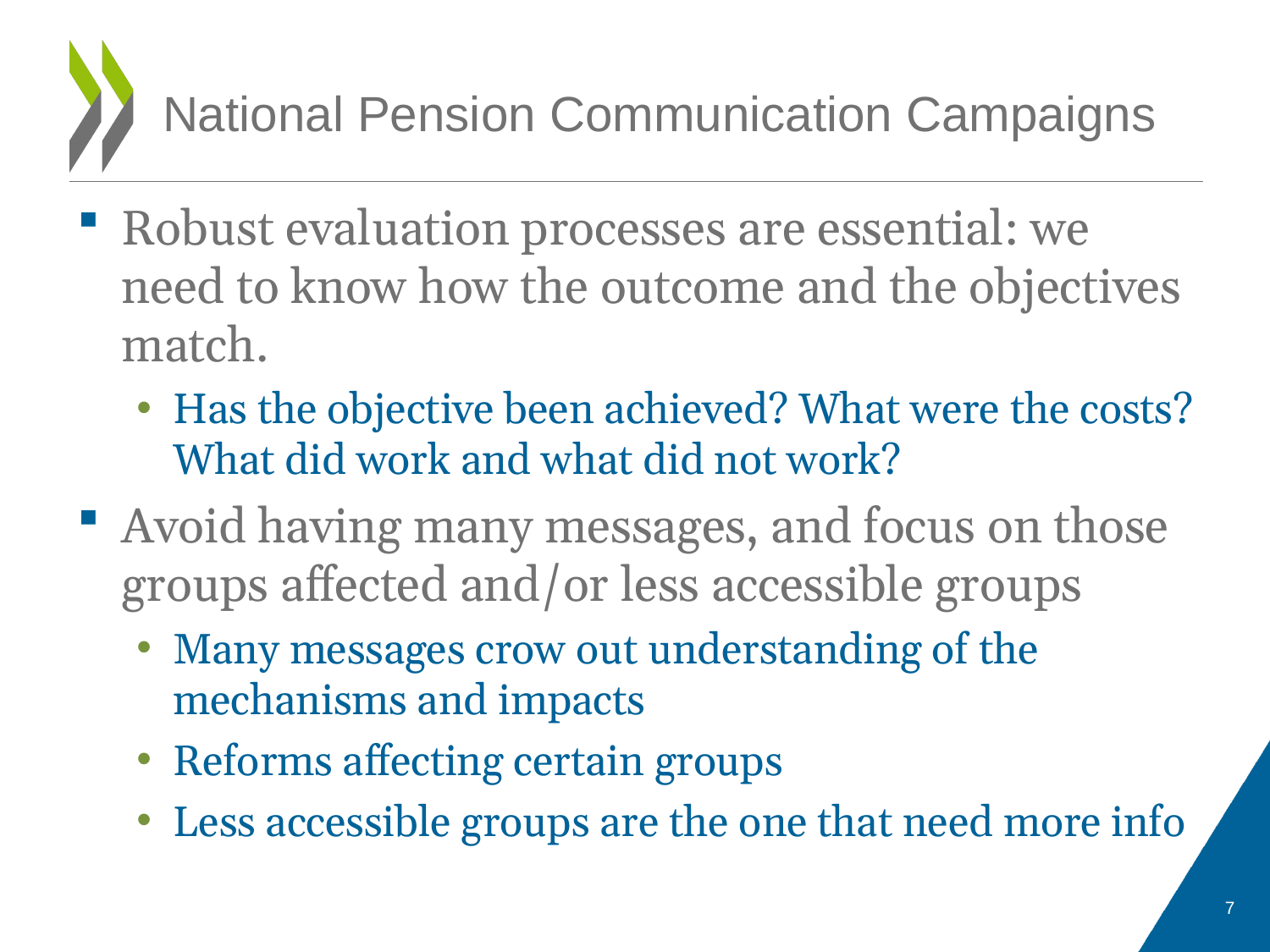

# National Pension Communication Campaigns
Robust evaluation processes are essential: we need to know how the outcome and the objectives match.
Has the objective been achieved? What were the costs? What did work and what did not work?
Avoid having many messages, and focus on those groups affected and/or less accessible groups
Many messages crow out understanding of the mechanisms and impacts
Reforms affecting certain groups
Less accessible groups are the one that need more info
7